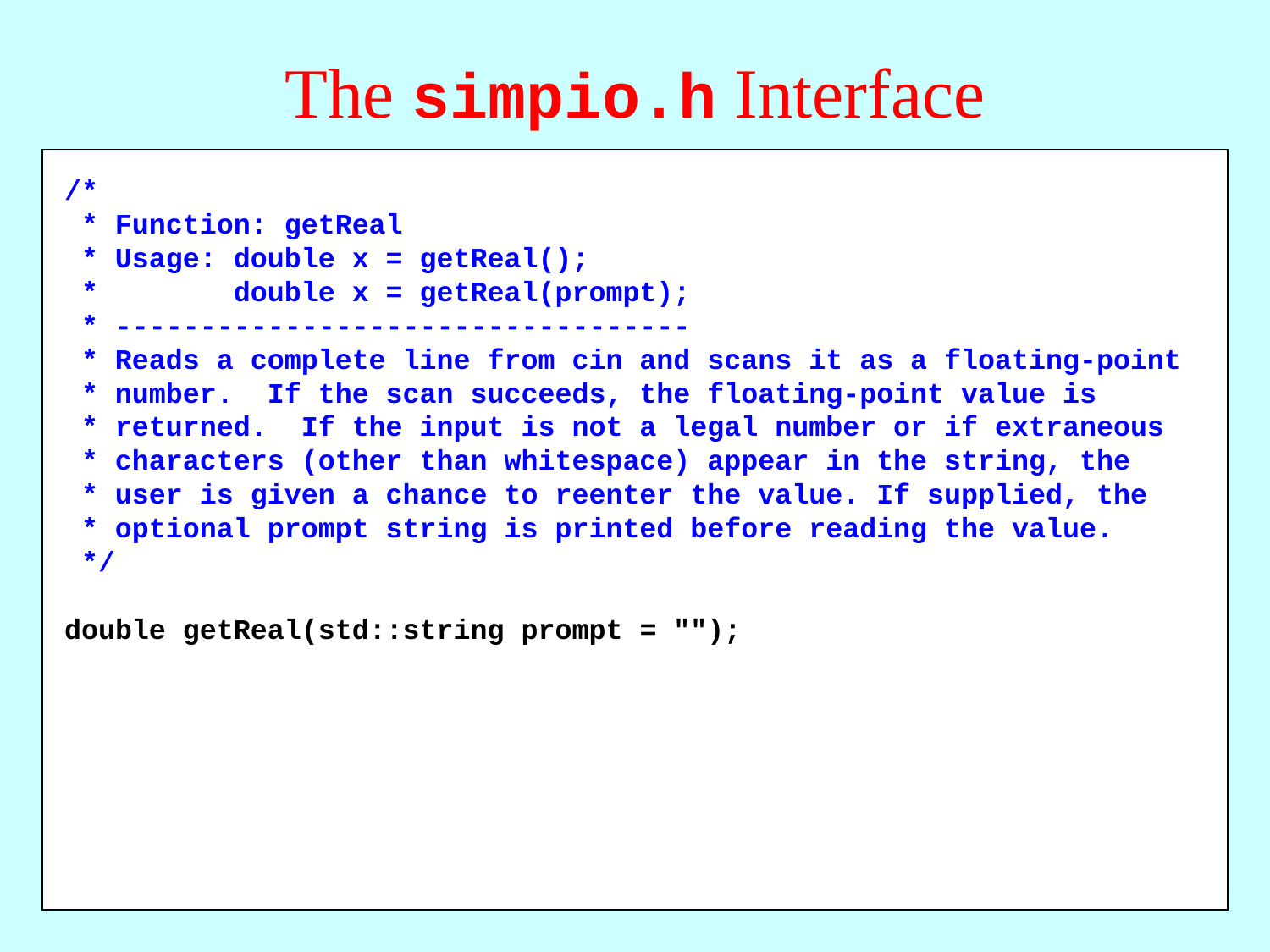

# The simpio.h Interface

/*
 * Function: getReal
 * Usage: double x = getReal();
 *        double x = getReal(prompt);
 * ----------------------------------
 * Reads a complete line from cin and scans it as a floating-point
 * number.  If the scan succeeds, the floating-point value is
 * returned.  If the input is not a legal number or if extraneous
 * characters (other than whitespace) appear in the string, the
 * user is given a chance to reenter the value. If supplied, the
 * optional prompt string is printed before reading the value.
 */

double getReal(std::string prompt = "");
/*
 * Function: getInteger
 * Usage: int n = getInteger();
 *        int n = getInteger(prompt);
 * ----------------------------------
 * Reads a complete line from cin and scans it as an integer.
 * If the scan succeeds, the integer value is returned.  If the
 * argument is not a legal integer or if extraneous characters
 * (other than whitespace) appear in the string, the user is
 * given a chance to reenter the value. If supplied, the
 * optional prompt string is printed before reading the value.
 */

int getInteger(std::string prompt = "");